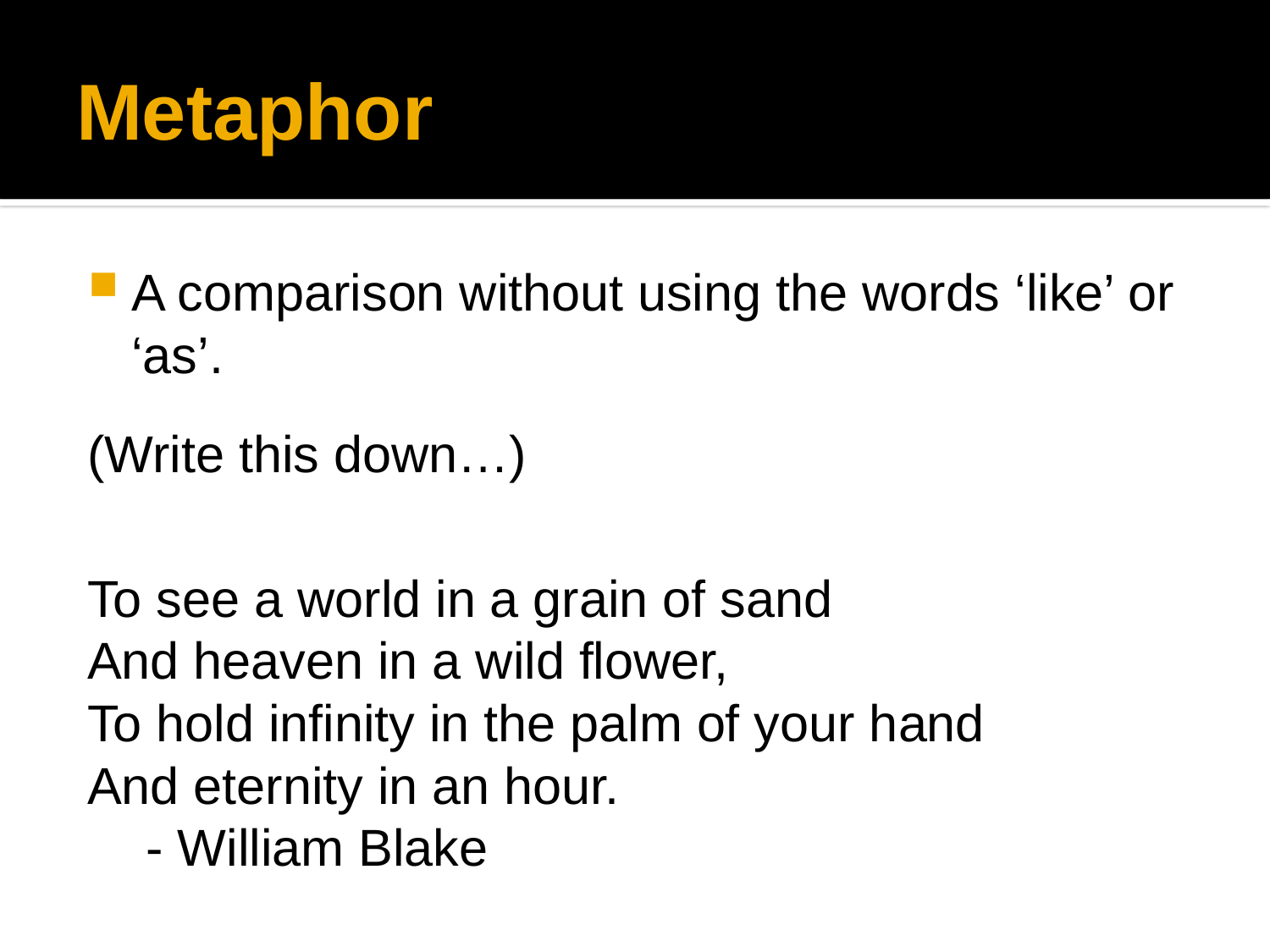

# Metaphor
A comparison without using the words ‘like’ or ‘as’.

(Write this down…)

To see a world in a grain of sand
And heaven in a wild flower,
To hold infinity in the palm of your hand
And eternity in an hour.
					 - William Blake